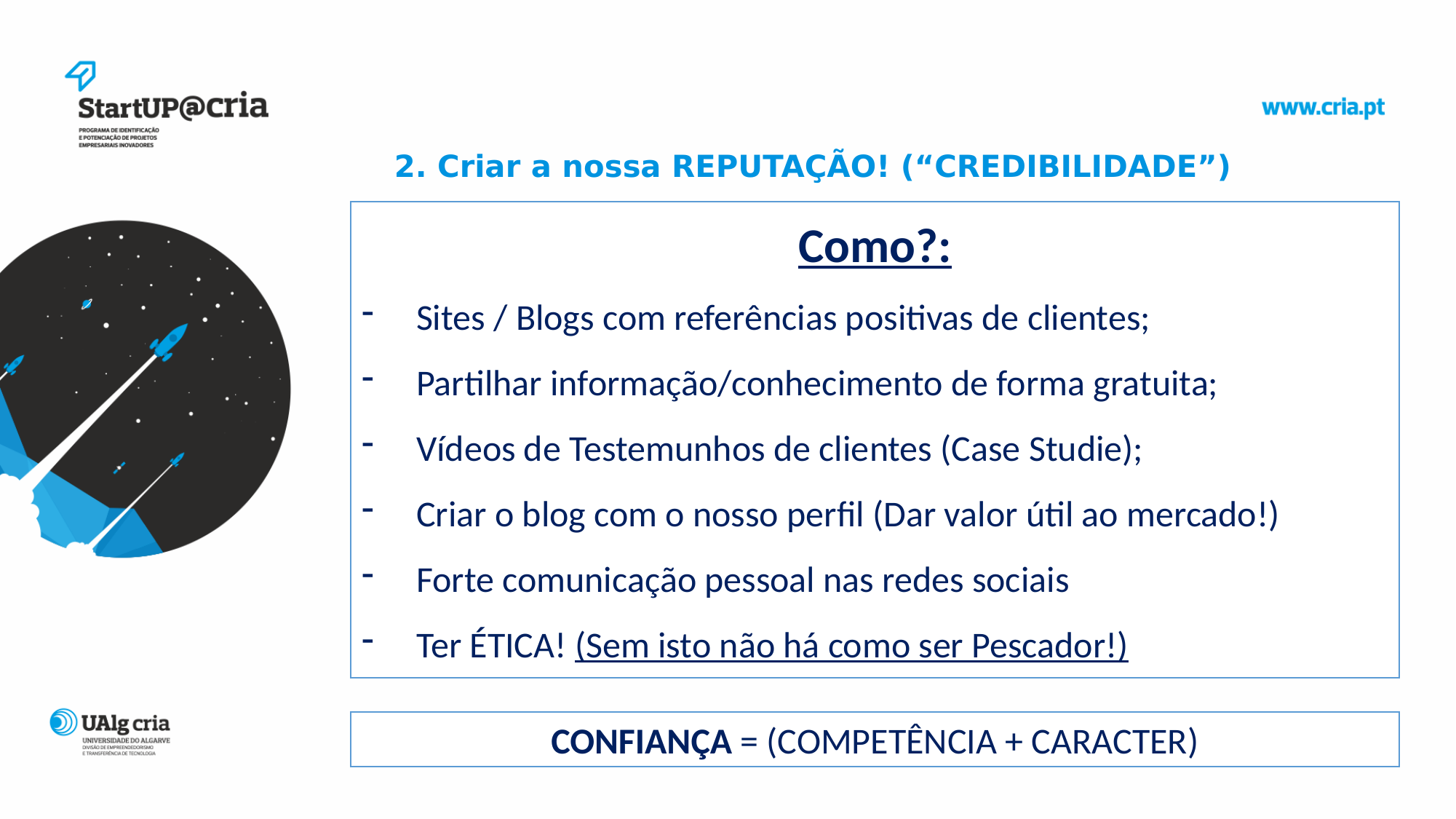

2. Criar a nossa REPUTAÇÃO! (“CREDIBILIDADE”)
Como?:
Sites / Blogs com referências positivas de clientes;
Partilhar informação/conhecimento de forma gratuita;
Vídeos de Testemunhos de clientes (Case Studie);
Criar o blog com o nosso perfil (Dar valor útil ao mercado!)
Forte comunicação pessoal nas redes sociais
Ter ÉTICA! (Sem isto não há como ser Pescador!)
CONFIANÇA = (COMPETÊNCIA + CARACTER)